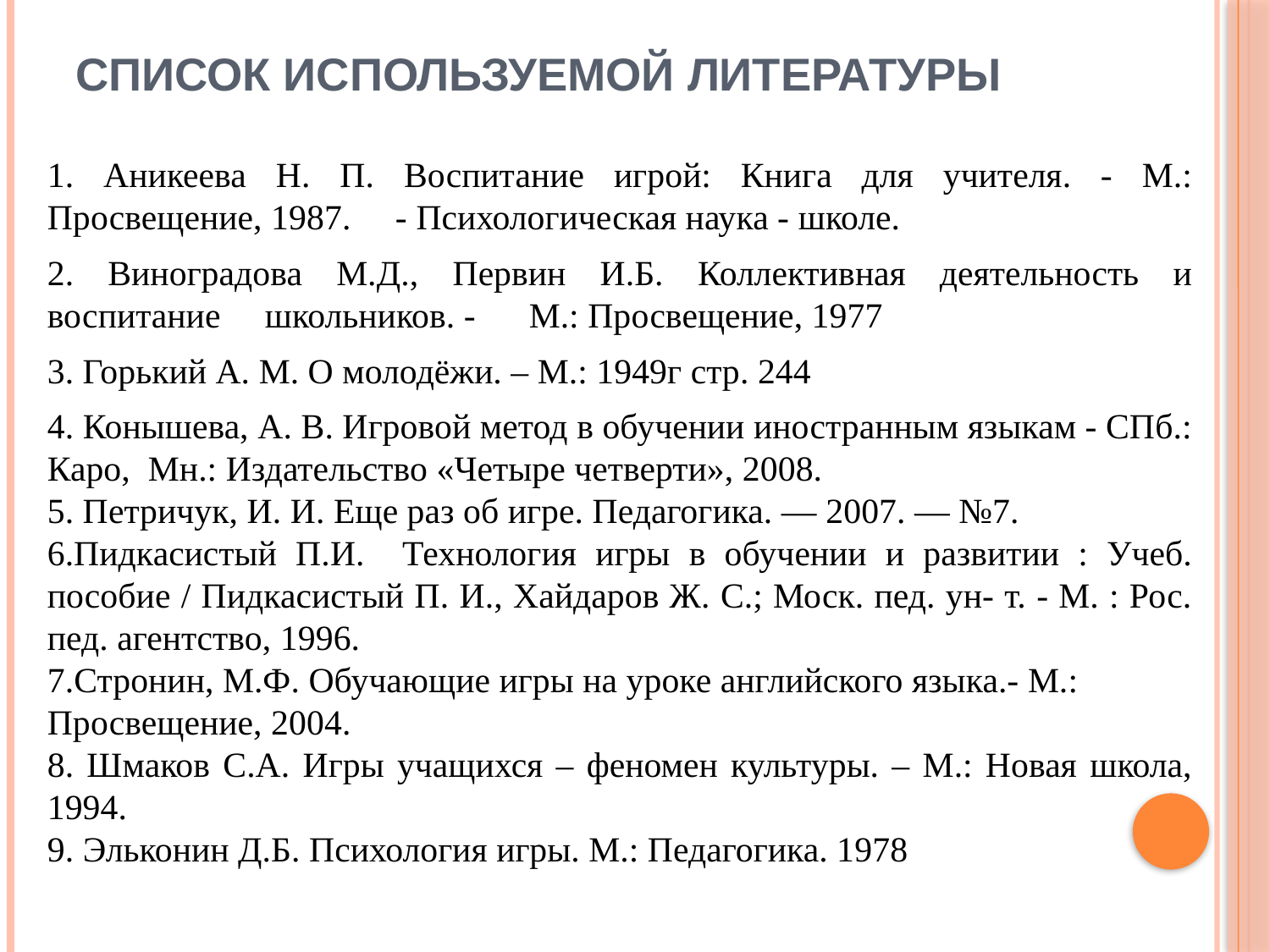

# Список используемой литературы
1. Аникеева Н. П. Воспитание игрой: Книга для учителя. - М.: Просвещение, 1987.     - Психологическая наука - школе.
2. Виноградова М.Д., Первин И.Б. Коллективная деятельность и воспитание     школьников. -      М.: Просвещение, 1977
3. Горький А. М. О молодёжи. – М.: 1949г стр. 244
4. Конышева, А. В. Игровой метод в обучении иностранным языкам - СПб.: Каро,  Мн.: Издательство «Четыре четверти», 2008.
5. Петричук, И. И. Еще раз об игре. Педагогика. — 2007. — №7.
6.Пидкасистый П.И.  Технология игры в обучении и развитии : Учеб. пособие / Пидкасистый П. И., Хайдаров Ж. С.; Моск. пед. ун- т. - М. : Рос. пед. агентство, 1996.
7.Стронин, М.Ф. Обучающие игры на уроке английского языка.- М.: Просвещение, 2004.
8. Шмаков С.А. Игры учащихся – феномен культуры. – М.: Новая школа, 1994.
9. Эльконин Д.Б. Психология игры. М.: Педагогика. 1978